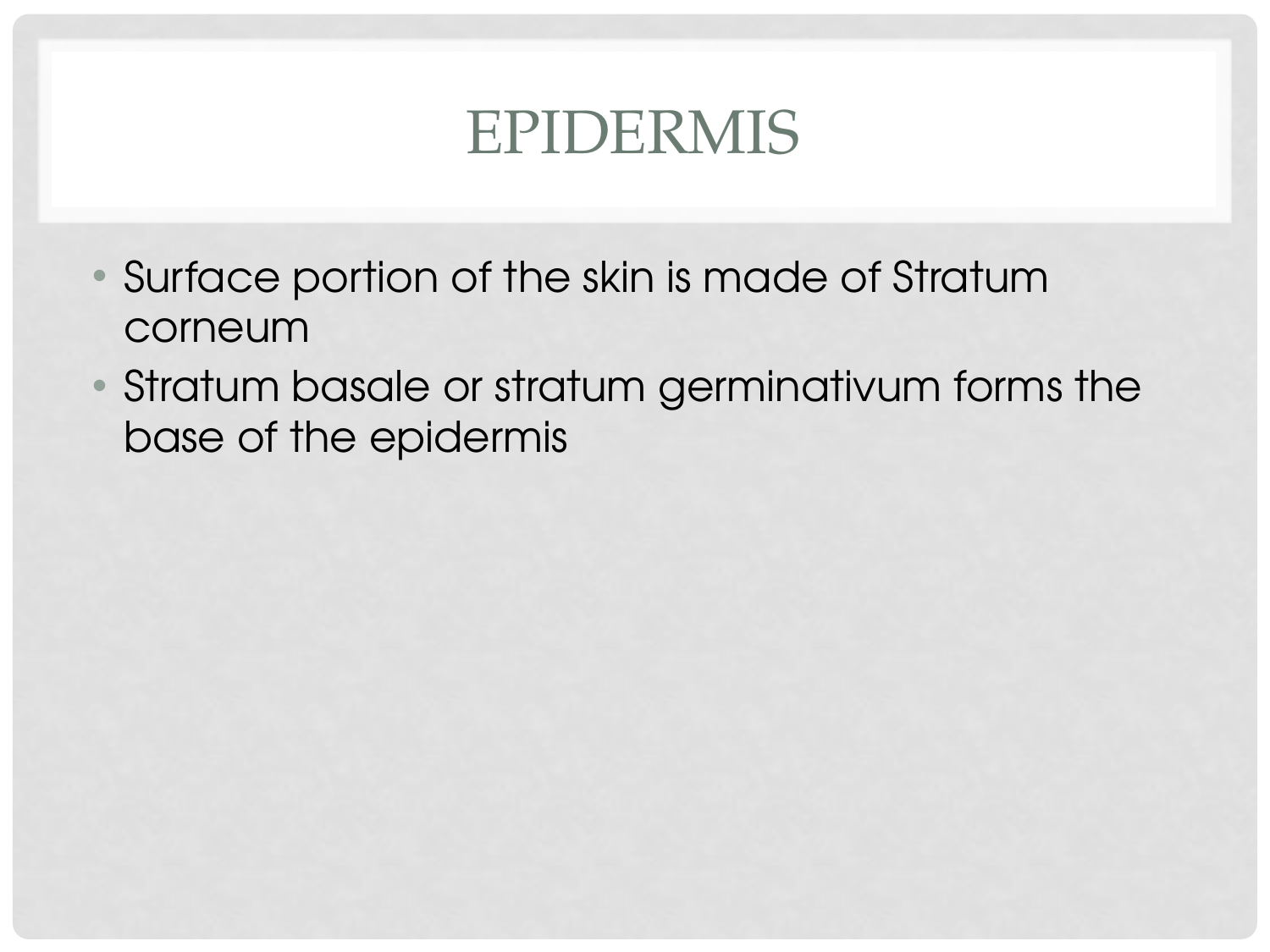

# epidermis
Surface portion of the skin is made of Stratum corneum
Stratum basale or stratum germinativum forms the base of the epidermis